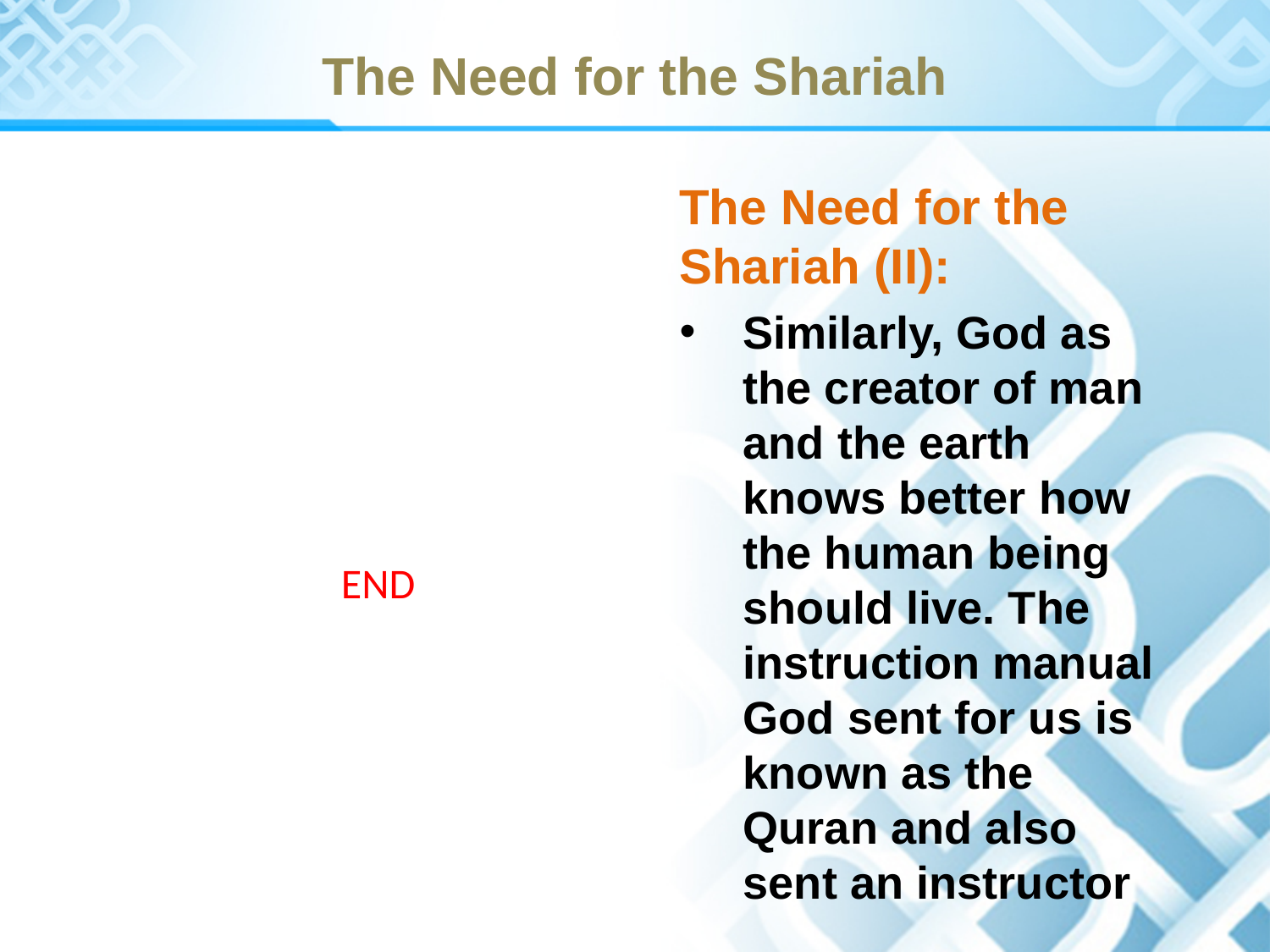

The Need for the Shariah
The Need for the Shariah (II):
Similarly, God as the creator of man and the earth knows better how the human being should live. The instruction manual God sent for us is known as the Quran and also sent an instructor
END